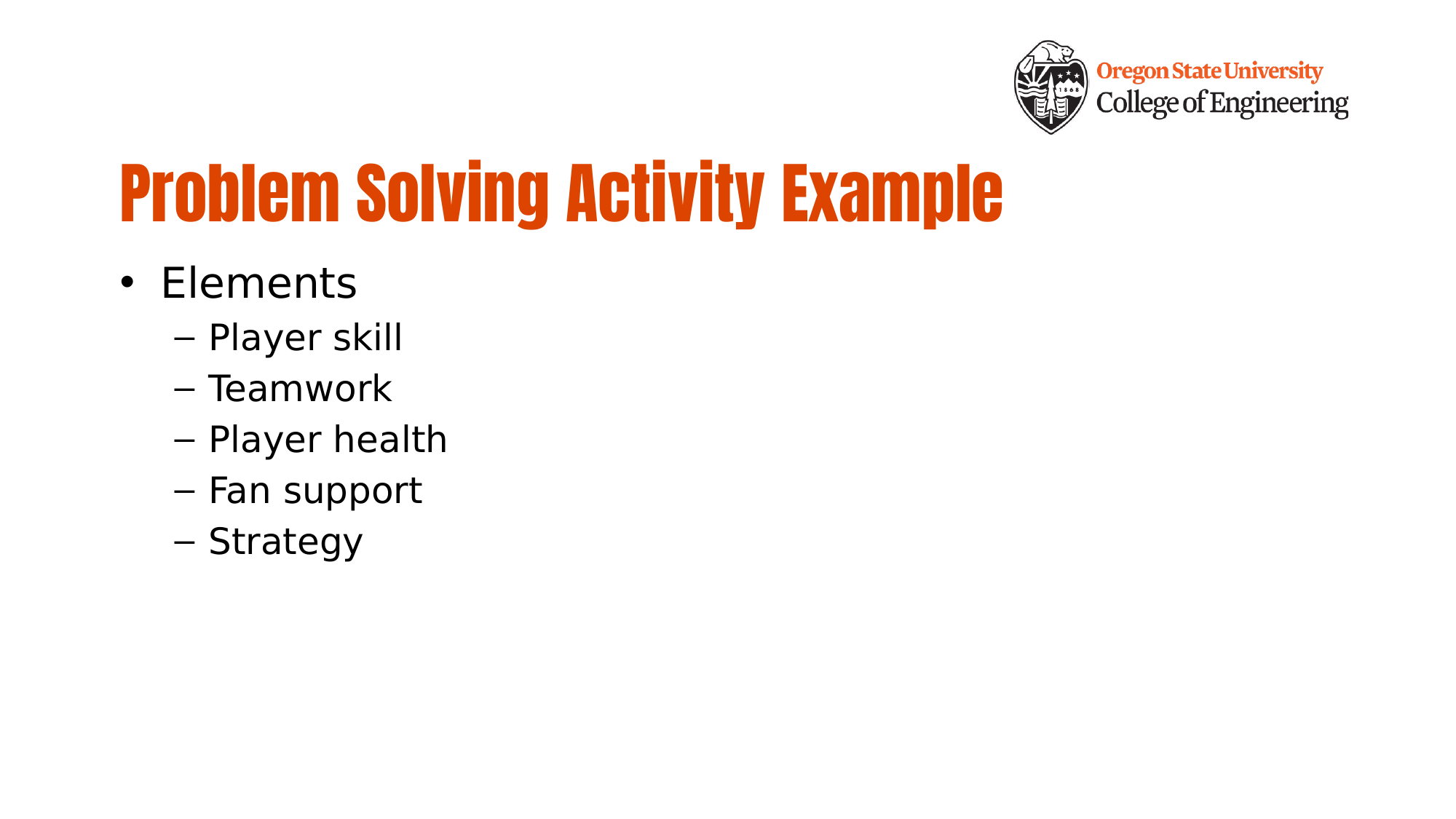

# Problem Solving Activity Example
Elements
Player skill
Teamwork
Player health
Fan support
Strategy